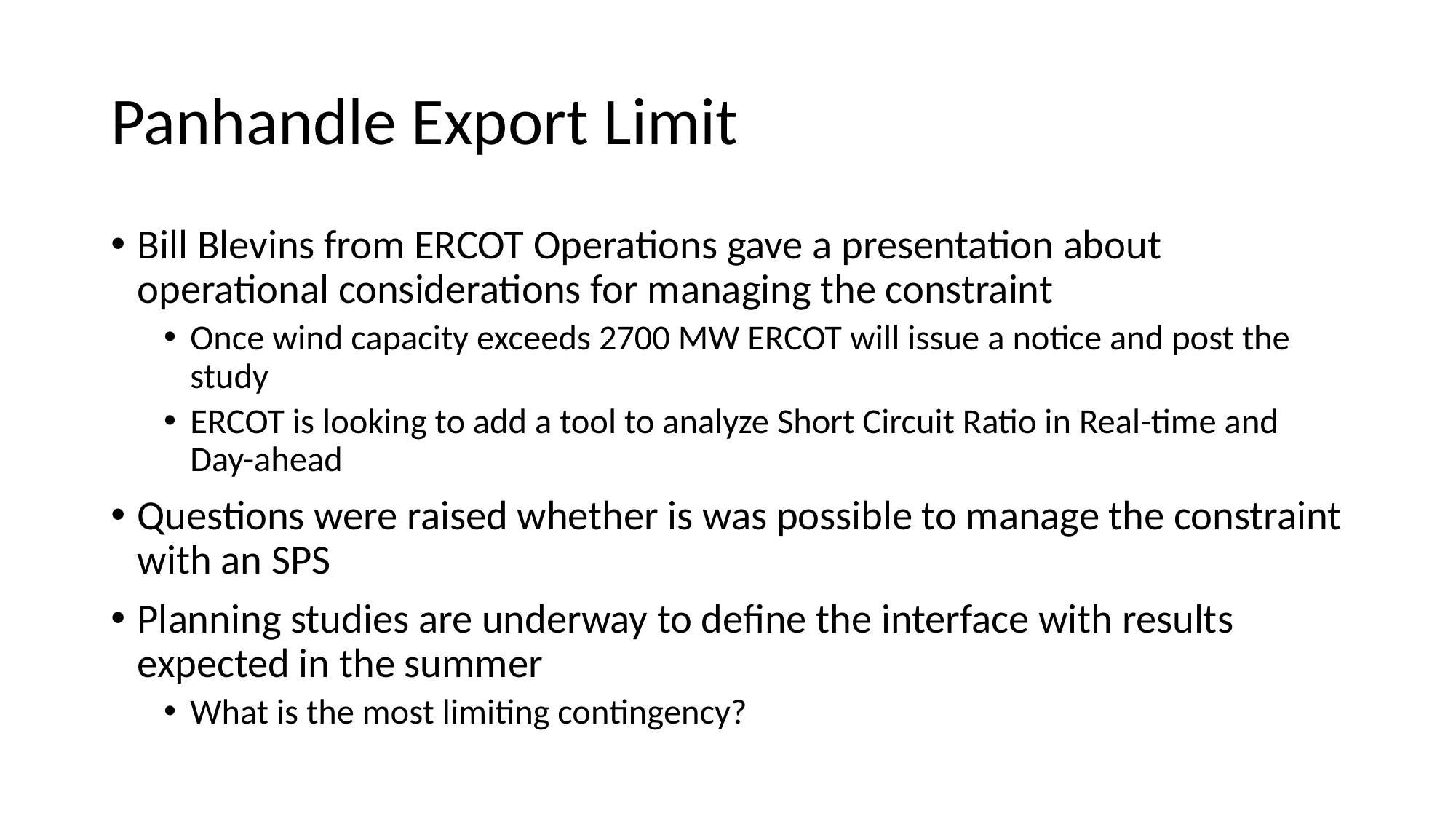

# Panhandle Export Limit
Bill Blevins from ERCOT Operations gave a presentation about operational considerations for managing the constraint
Once wind capacity exceeds 2700 MW ERCOT will issue a notice and post the study
ERCOT is looking to add a tool to analyze Short Circuit Ratio in Real-time and Day-ahead
Questions were raised whether is was possible to manage the constraint with an SPS
Planning studies are underway to define the interface with results expected in the summer
What is the most limiting contingency?